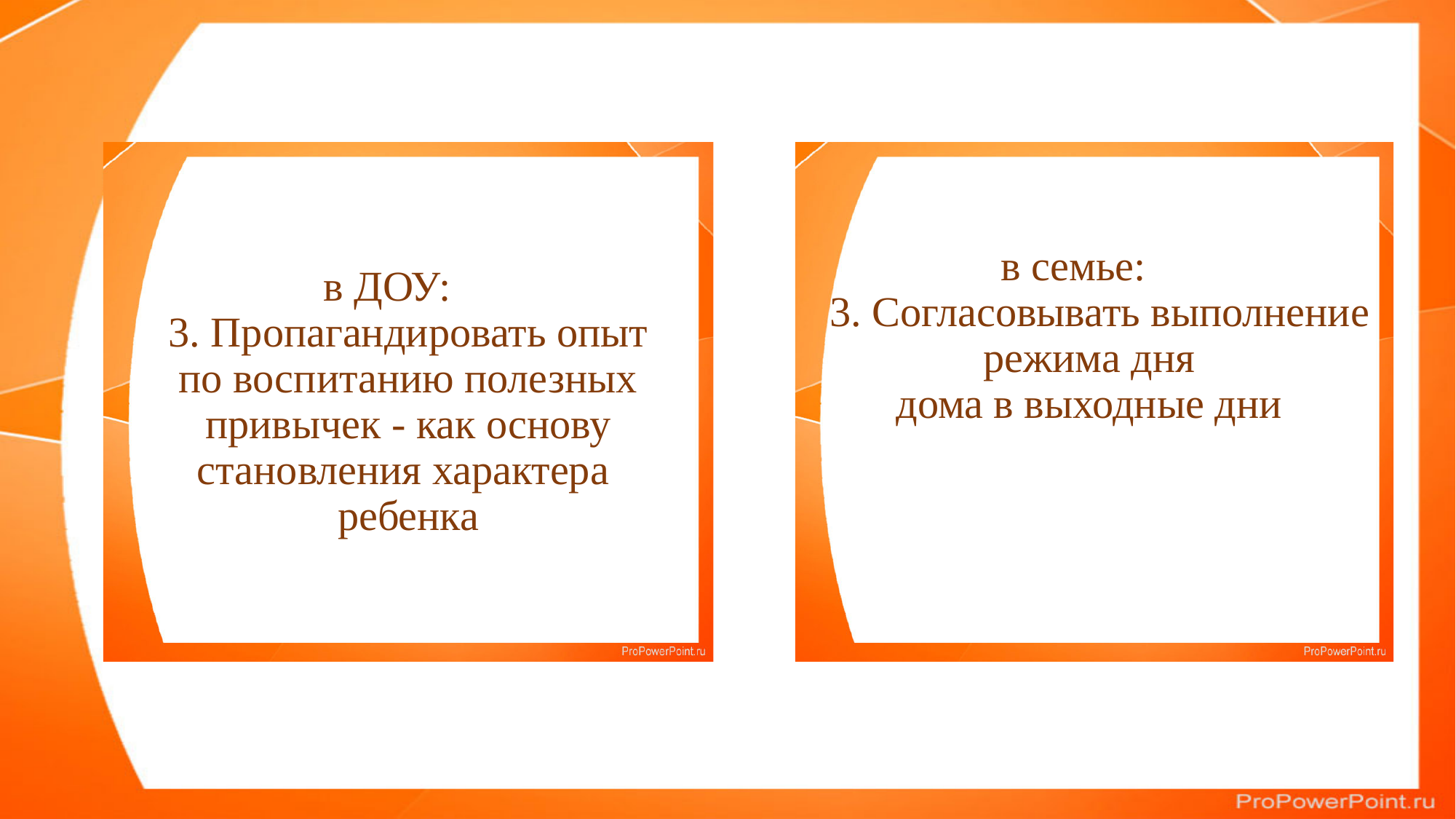

в ДОУ:
 3. Пропагандировать опыт
по воспитанию полезных привычек - как основу становления характера
ребенка

в семье:
 3. Согласовывать выполнение режима дня
дома в выходные дни